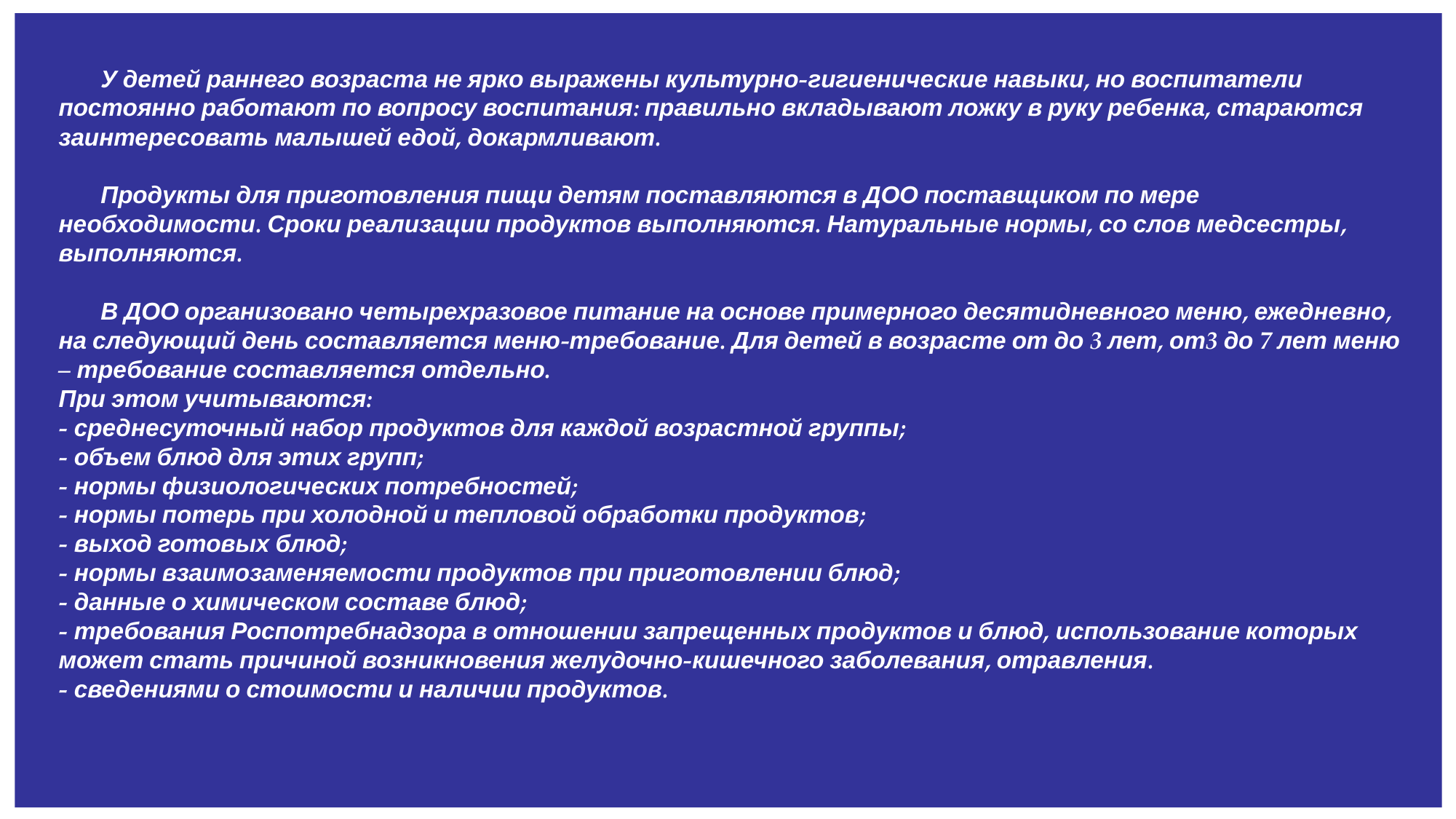

У детей раннего возраста не ярко выражены культурно-гигиенические навыки, но воспитатели постоянно работают по вопросу воспитания: правильно вкладывают ложку в руку ребенка, стараются заинтересовать малышей едой, докармливают.

       Продукты для приготовления пищи детям поставляются в ДОО поставщиком по мере необходимости. Сроки реализации продуктов выполняются. Натуральные нормы, со слов медсестры, выполняются.

       В ДОО организовано четырехразовое питание на основе примерного десятидневного меню, ежедневно, на следующий день составляется меню-требование. Для детей в возрасте от до 3 лет, от3 до 7 лет меню – требование составляется отдельно.
При этом учитываются:
- среднесуточный набор продуктов для каждой возрастной группы;
- объем блюд для этих групп;
- нормы физиологических потребностей;
- нормы потерь при холодной и тепловой обработки продуктов;
- выход готовых блюд;
- нормы взаимозаменяемости продуктов при приготовлении блюд;
- данные о химическом составе блюд;
- требования Роспотребнадзора в отношении запрещенных продуктов и блюд, использование которых может стать причиной возникновения желудочно-кишечного заболевания, отравления.
- сведениями о стоимости и наличии продуктов.